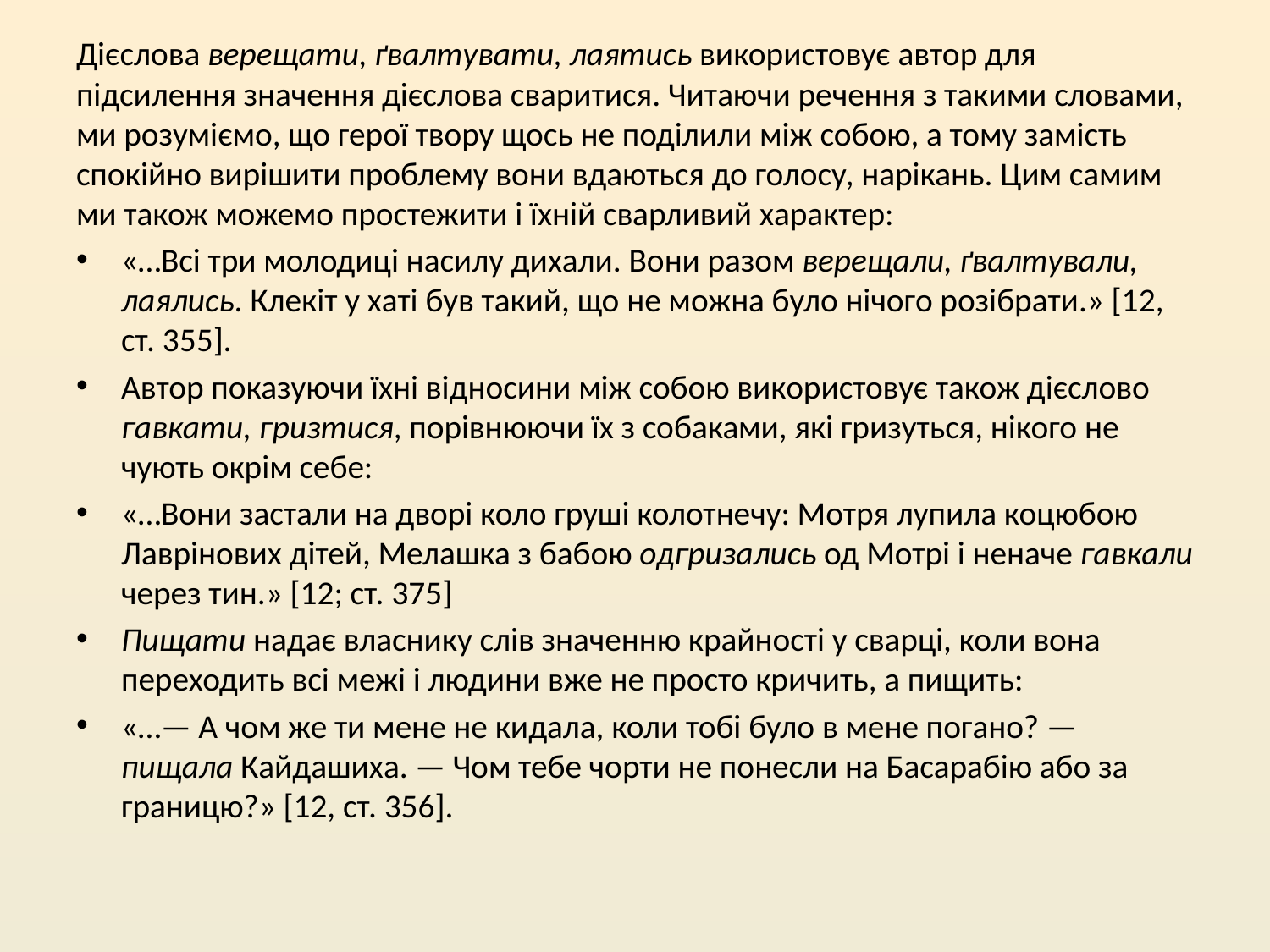

Дієслова верещати, ґвалтувати, лаятись використовує автор для підсилення значення дієслова сваритися. Читаючи речення з такими словами, ми розуміємо, що герої твору щось не поділили між собою, а тому замість спокійно вирішити проблему вони вдаються до голосу, нарікань. Цим самим ми також можемо простежити і їхній сварливий характер:
«…Всі три молодиці насилу дихали. Вони разом верещали, ґвалтували, лаялись. Клекіт у хаті був такий, що не можна було нічого розібрати.» [12, ст. 355].
Автор показуючи їхні відносини між собою використовує також дієслово гавкати, гризтися, порівнюючи їх з собаками, які гризуться, нікого не чують окрім себе:
«…Вони застали на дворі коло груші колотнечу: Мотря лупила коцюбою Лаврінових дітей, Мелашка з бабою одгризались од Мотрі і неначе гавкали через тин.» [12; ст. 375]
Пищати надає власнику слів значенню крайності у сварці, коли вона переходить всі межі і людини вже не просто кричить, а пищить:
«…— А чом же ти мене не кидала, коли тобі було в мене погано? — пищала Кайдашиха. — Чом тебе чорти не понесли на Басарабію або за границю?» [12, ст. 356].